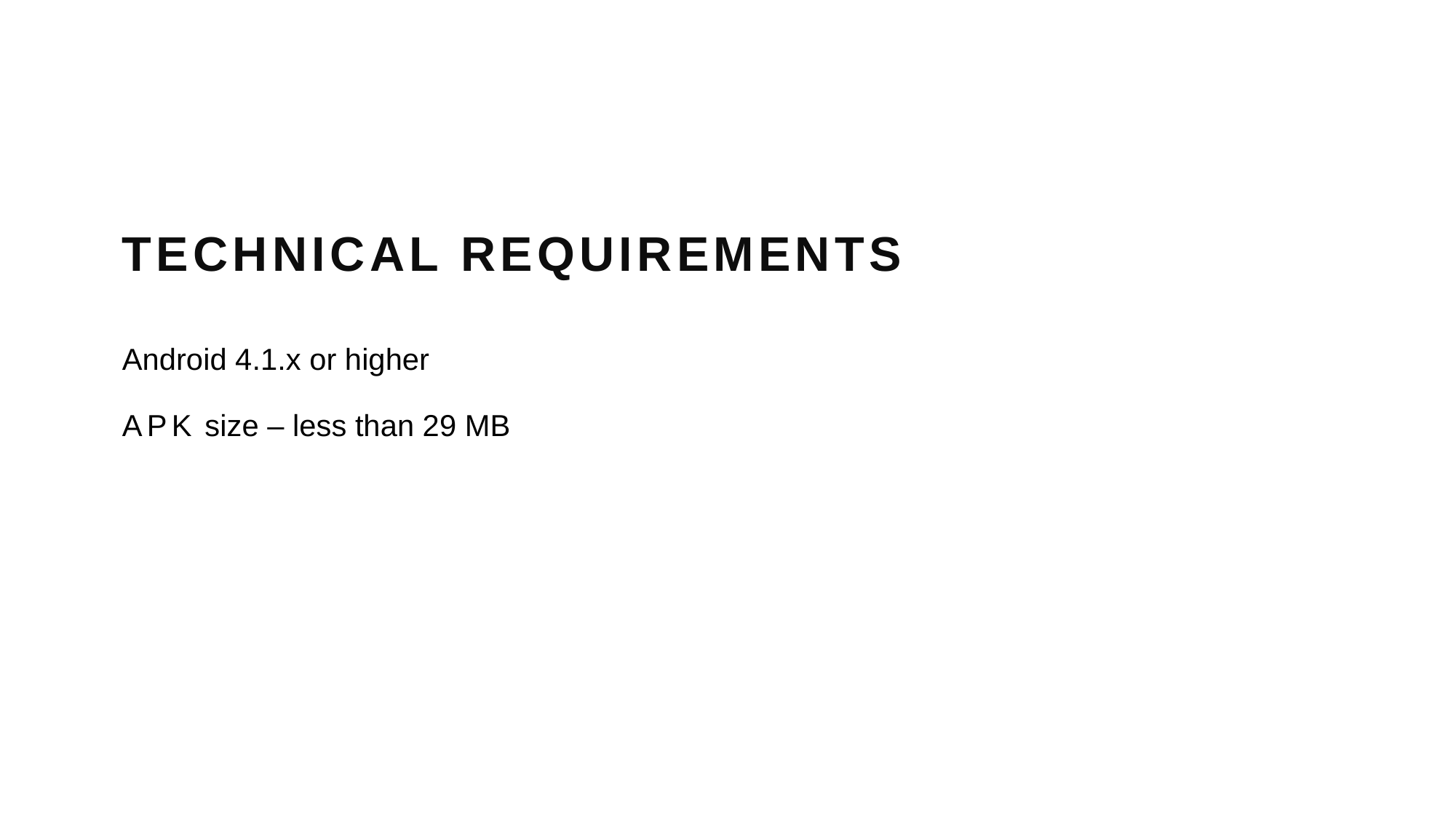

# TECHNICAL REQUIREMENTS
Android 4.1.x or higher
APK size – less than 29 MB